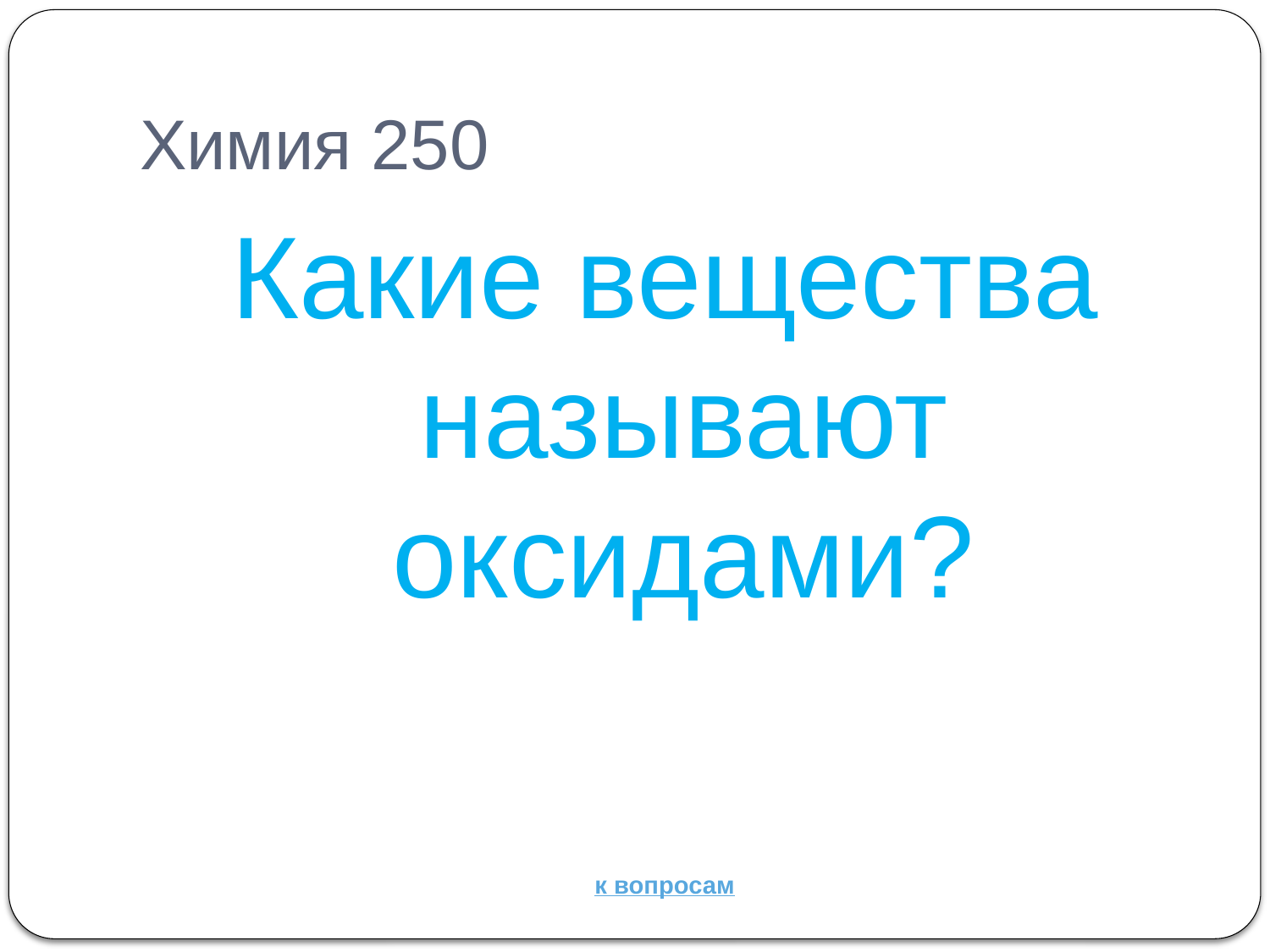

# Химия 250
Какие вещества называют оксидами?
к вопросам